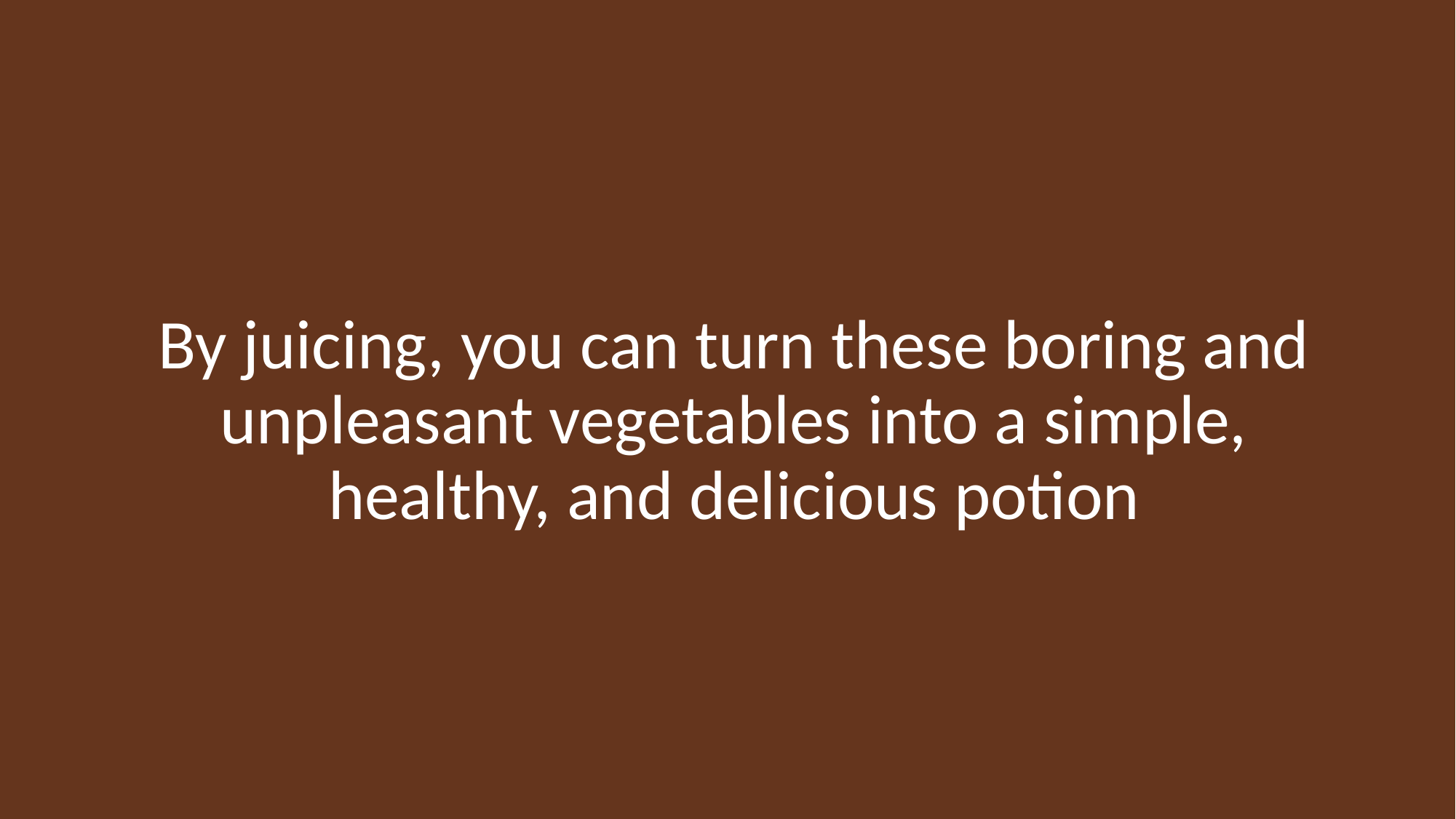

By juicing, you can turn these boring and unpleasant vegetables into a simple, healthy, and delicious potion